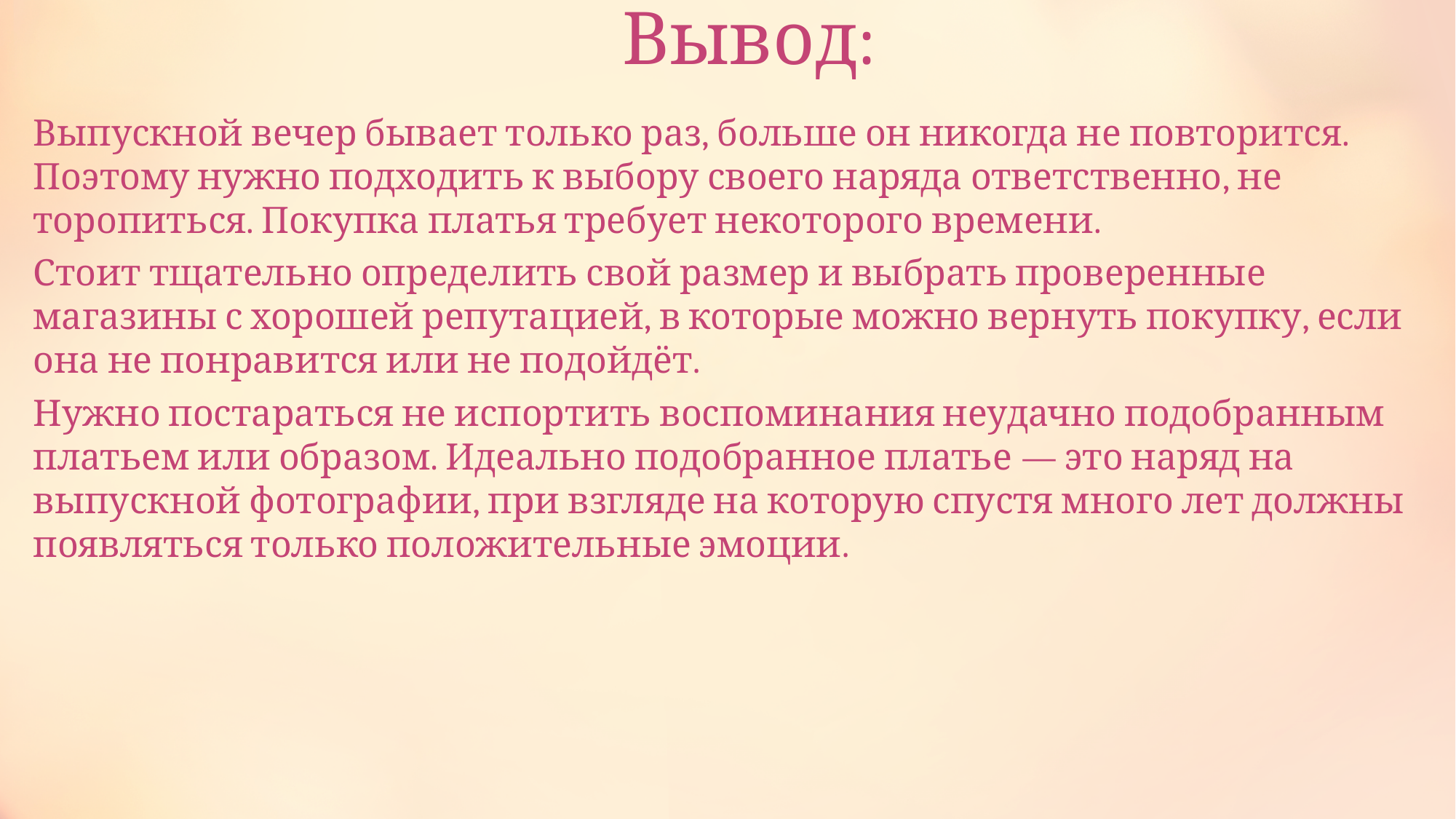

Вывод:
Выпускной вечер бывает только раз, больше он никогда не повторится. Поэтому нужно подходить к выбору своего наряда ответственно, не торопиться. Покупка платья требует некоторого времени.
Стоит тщательно определить свой размер и выбрать проверенные магазины с хорошей репутацией, в которые можно вернуть покупку, если она не понравится или не подойдёт.
Нужно постараться не испортить воспоминания неудачно подобранным платьем или образом. Идеально подобранное платье — это наряд на выпускной фотографии, при взгляде на которую спустя много лет должны появляться только положительные эмоции.